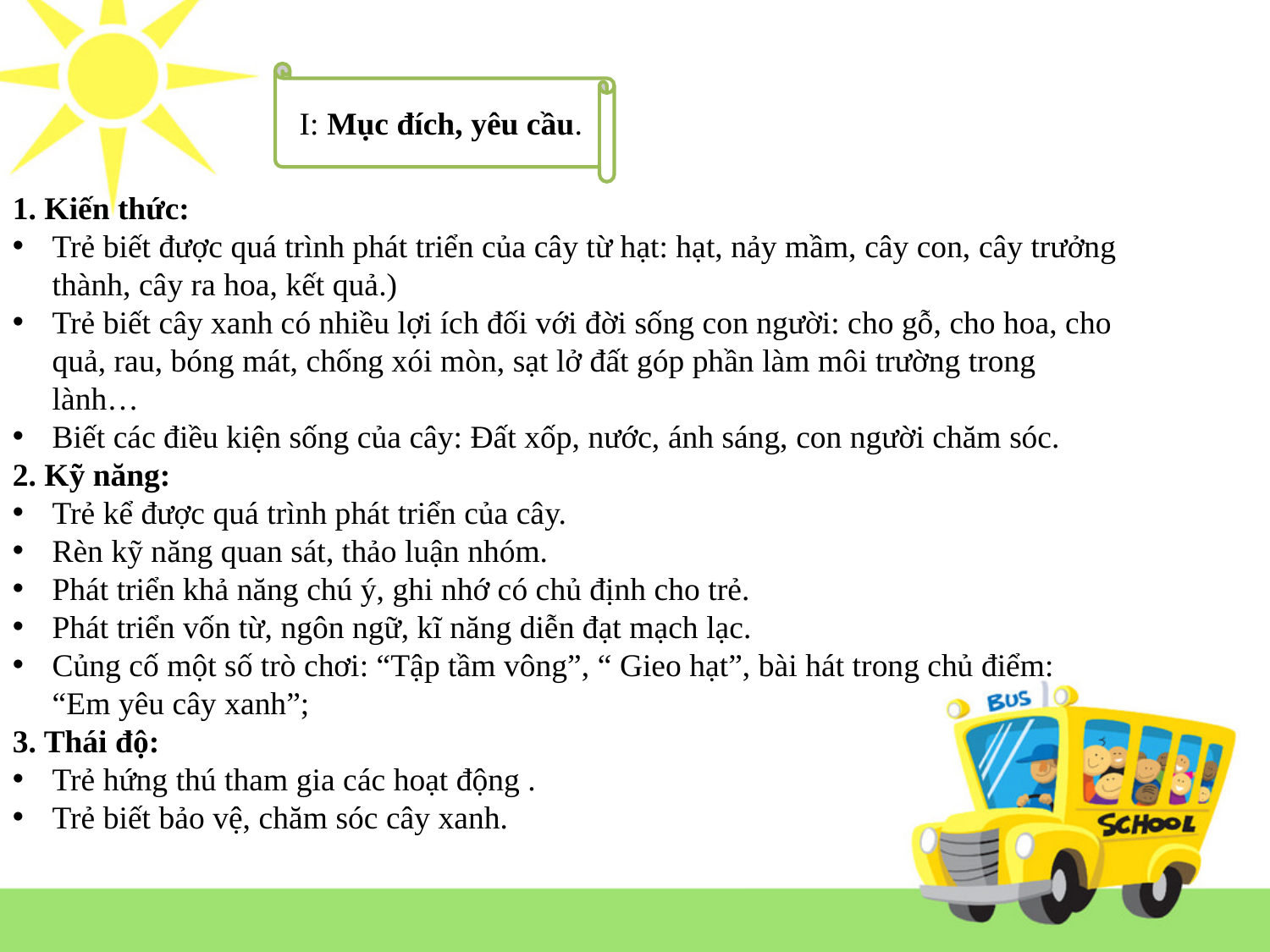

I: Mục đích, yêu cầu.
1. Kiến thức:
Trẻ biết được quá trình phát triển của cây từ hạt: hạt, nảy mầm, cây con, cây trưởng thành, cây ra hoa, kết quả.)
Trẻ biết cây xanh có nhiều lợi ích đối với đời sống con người: cho gỗ, cho hoa, cho quả, rau, bóng mát, chống xói mòn, sạt lở đất góp phần làm môi trường trong lành…
Biết các điều kiện sống của cây: Đất xốp, nước, ánh sáng, con người chăm sóc.
2. Kỹ năng:
Trẻ kể được quá trình phát triển của cây.
Rèn kỹ năng quan sát, thảo luận nhóm.
Phát triển khả năng chú ý, ghi nhớ có chủ định cho trẻ.
Phát triển vốn từ, ngôn ngữ, kĩ năng diễn đạt mạch lạc.
Củng cố một số trò chơi: “Tập tầm vông”, “ Gieo hạt”, bài hát trong chủ điểm: “Em yêu cây xanh”;
3. Thái độ:
Trẻ hứng thú tham gia các hoạt động .
Trẻ biết bảo vệ, chăm sóc cây xanh.